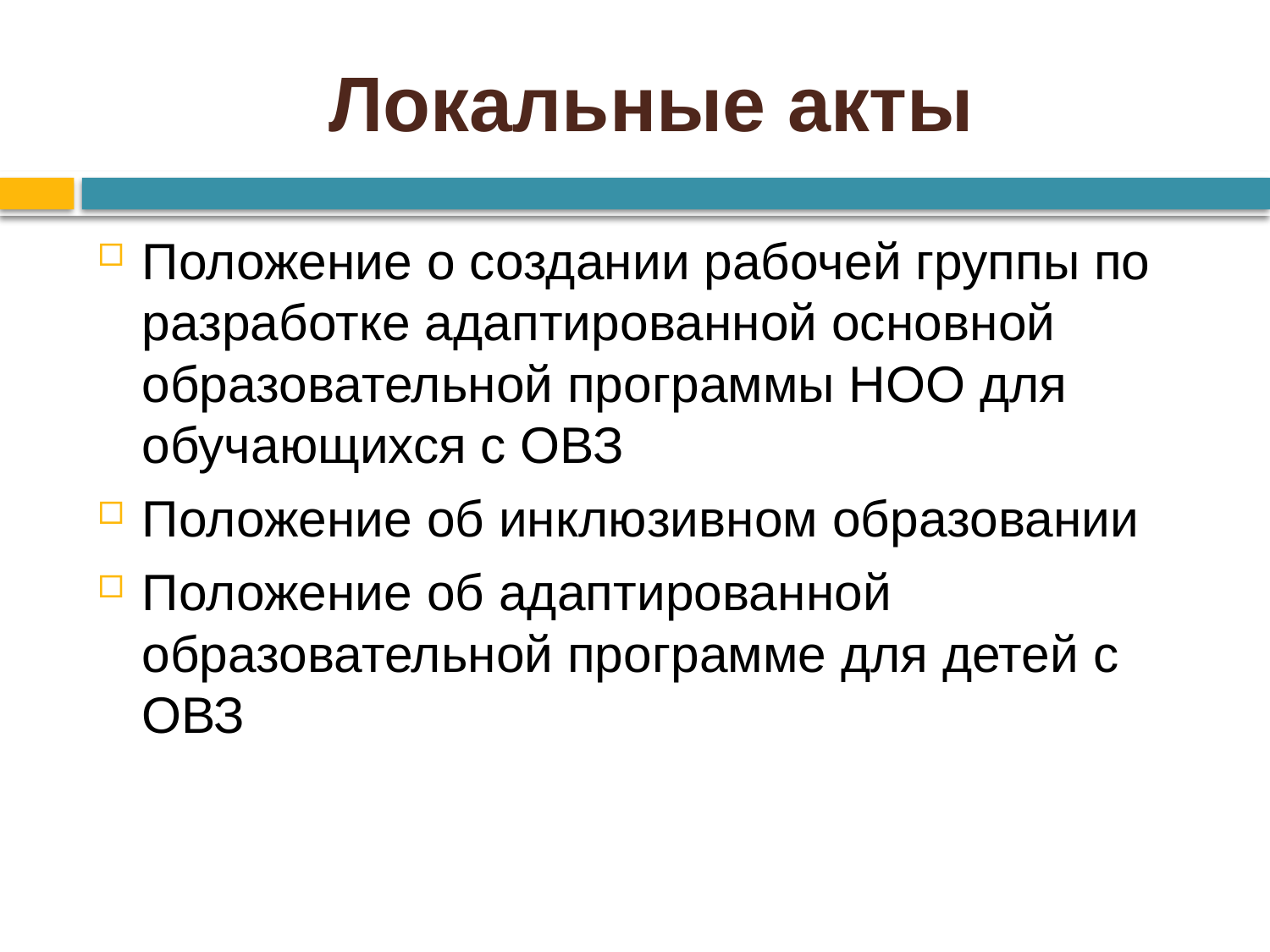

# Локальные акты
Положение о создании рабочей группы по разработке адаптированной основной образовательной программы НОО для обучающихся с ОВЗ
Положение об инклюзивном образовании
Положение об адаптированной образовательной программе для детей с ОВЗ